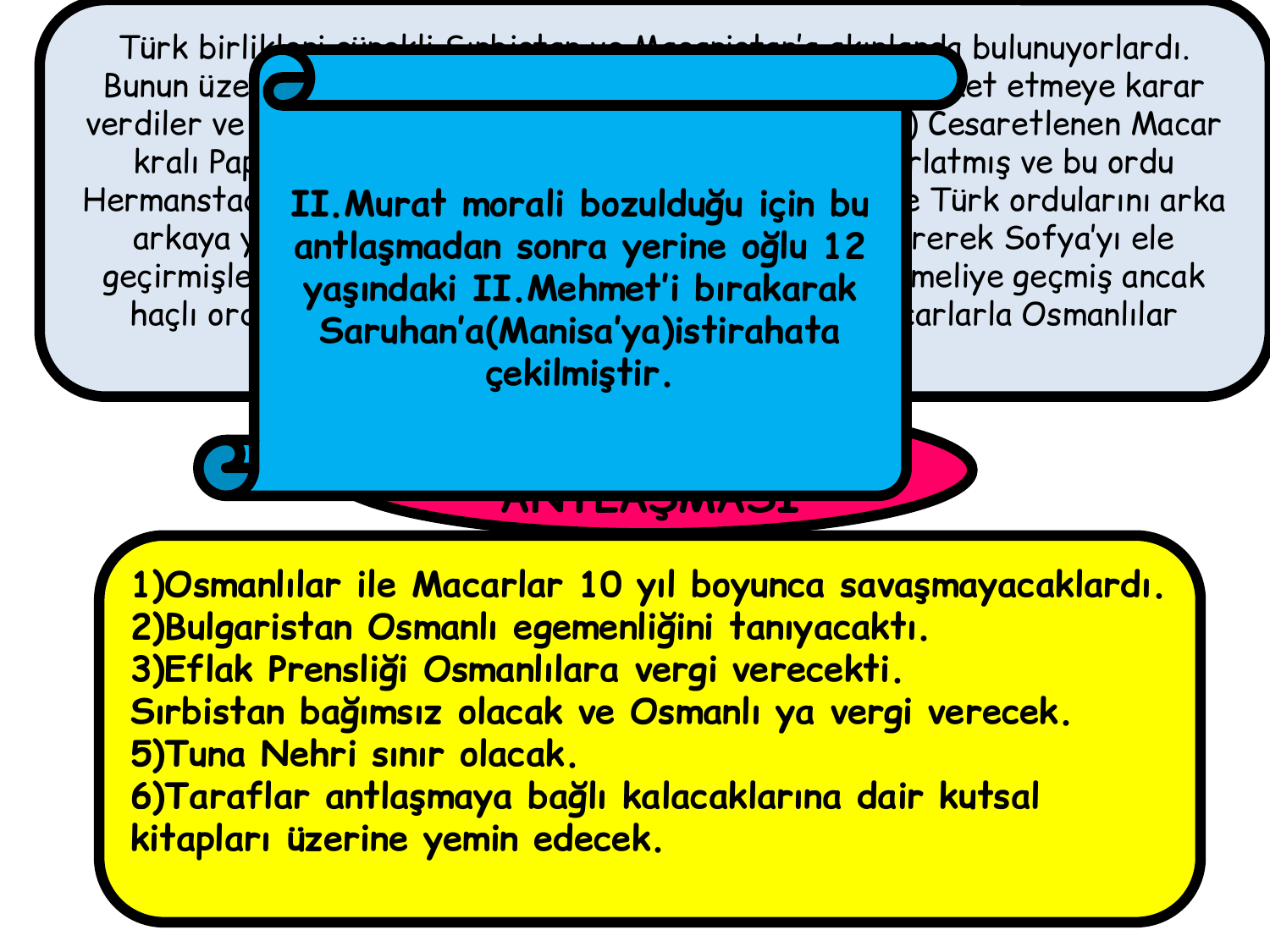

Türk birlikleri sürekli Sırbistan ve Macaristan’a akınlarda bulunuyorlardı. Bunun üzerine Sırplar ve Macarlar anlaşarak birlikte hareket etmeye karar verdiler ve bir Türk ordusunu yenmeyi başardılar. (1442) Cesaretlenen Macar kralı Papa’nın da desteğiyle yeni bir haçlı ordusu hazırlatmış ve bu ordu Hermanstadt, Varzağ, Morova ve İzladi muharebelerinde Türk ordularını arka arkaya yenmiştir. Daha sonra Haçlılar Bulgaristana girerek Sofya’yı ele geçirmişlerdir. Bu gelişmeler üzerine II.Murat hızla Rumeliye geçmiş ancak haçlı ordusunu durdurmakta başarılı olamamıştır. Macarlarla Osmanlılar arasında anlaşma yapılır.
II.Murat morali bozulduğu için bu antlaşmadan sonra yerine oğlu 12 yaşındaki II.Mehmet’i bırakarak Saruhan’a(Manisa’ya)istirahata çekilmiştir.
EDİRNE SEGEDİN ANTLAŞMASI
1)Osmanlılar ile Macarlar 10 yıl boyunca savaşmayacaklardı.
2)Bulgaristan Osmanlı egemenliğini tanıyacaktı.
3)Eflak Prensliği Osmanlılara vergi verecekti.
Sırbistan bağımsız olacak ve Osmanlı ya vergi verecek.
5)Tuna Nehri sınır olacak.
6)Taraflar antlaşmaya bağlı kalacaklarına dair kutsal kitapları üzerine yemin edecek.